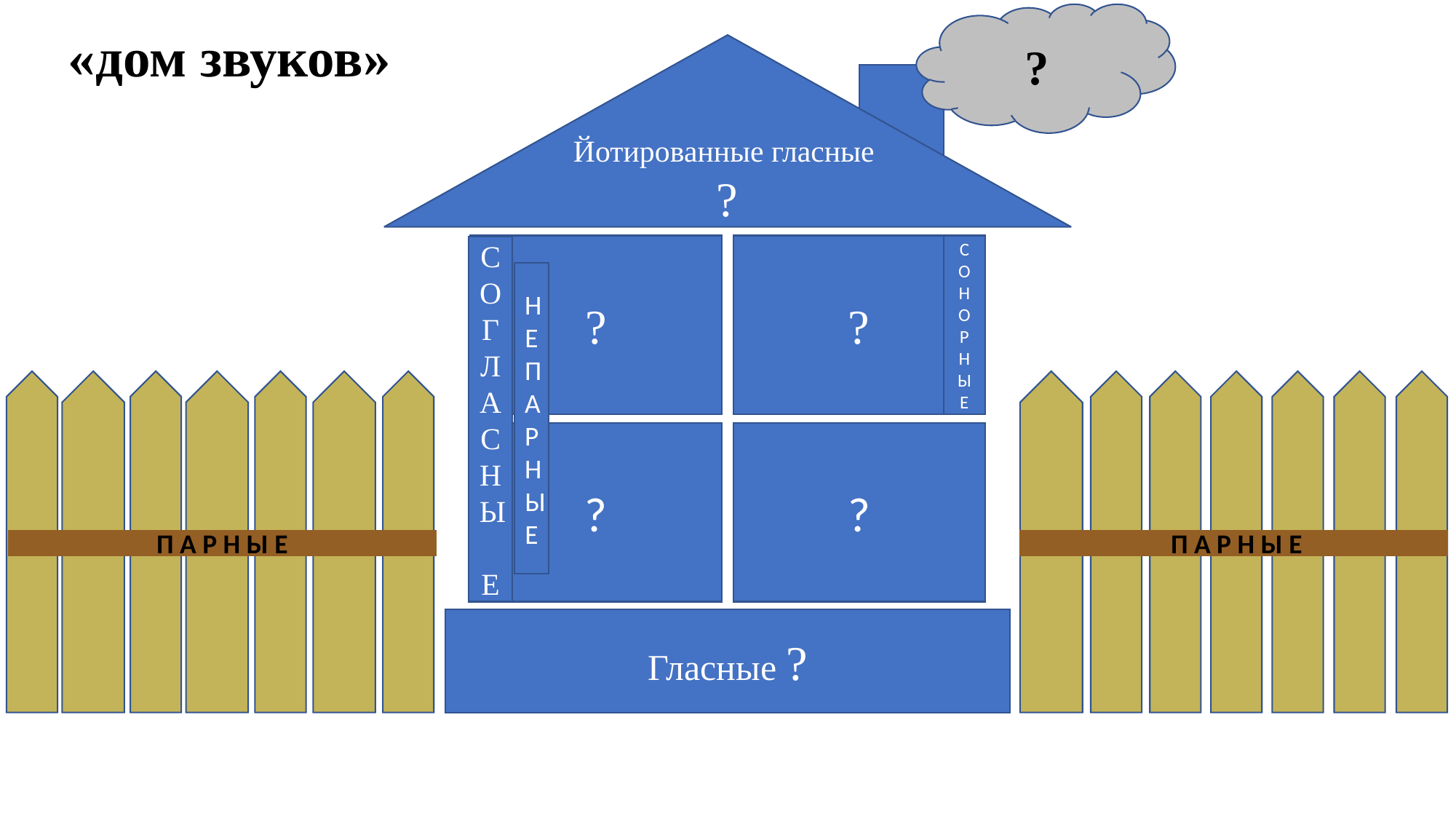

?
«дом звуков»
Йотированные гласные
?

?
?
С
О
Н
О
Р
Н
Ы
Е
С
О
Г
Л
А
С
Н
Ы
Е
Н
Е
П
А
Р
Н
Ы
Е
?
?

П А Р Н Ы Е
 П А Р Н Ы Е
Гласные ?